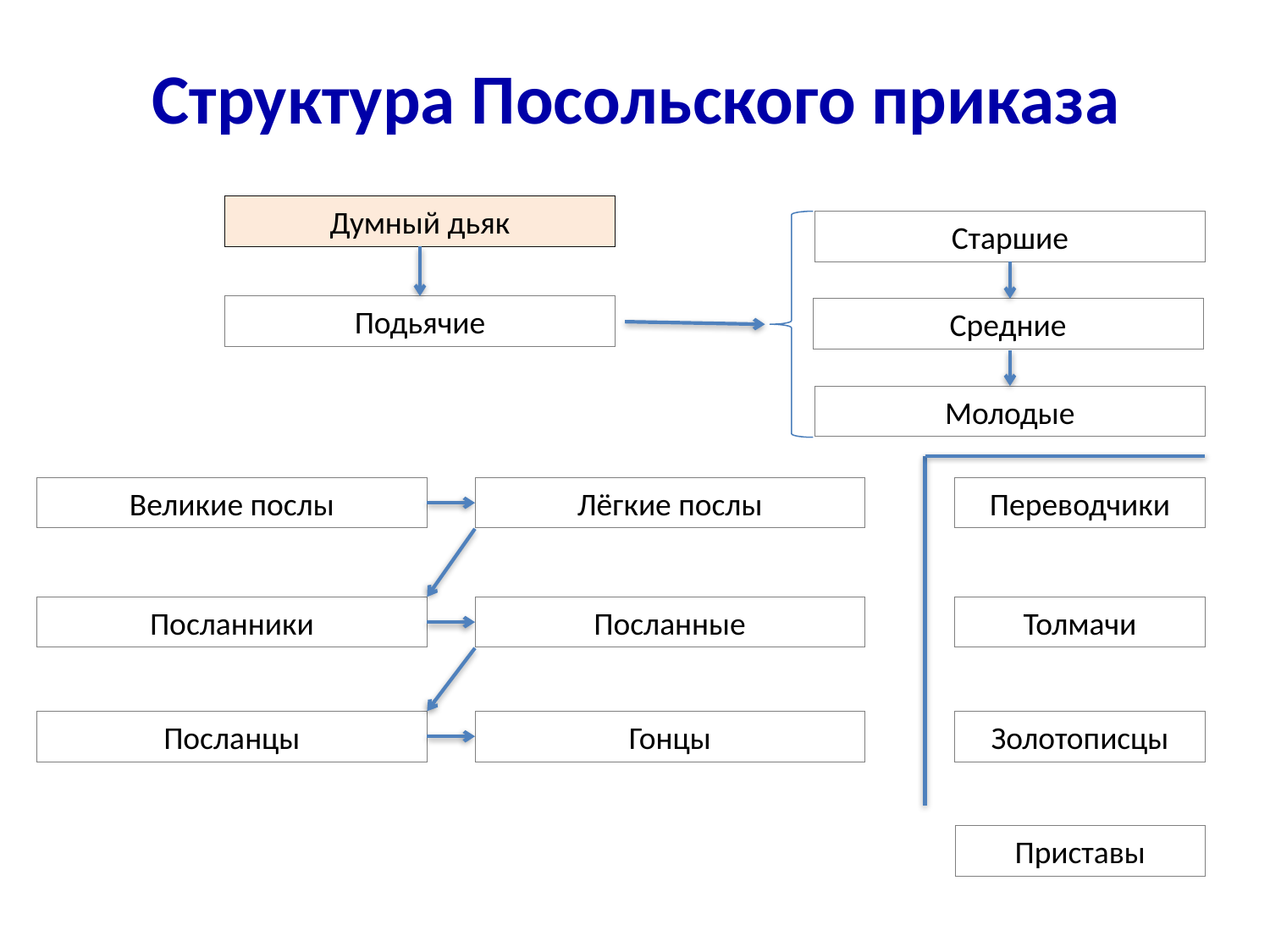

# Структура Посольского приказа
Думный дьяк

Старшие
Подьячие
Средние
Молодые
Переводчики
Толмачи
Золотописцы
Приставы
Великие послы
Лёгкие послы
Посланники
Посланные
Посланцы
Гонцы